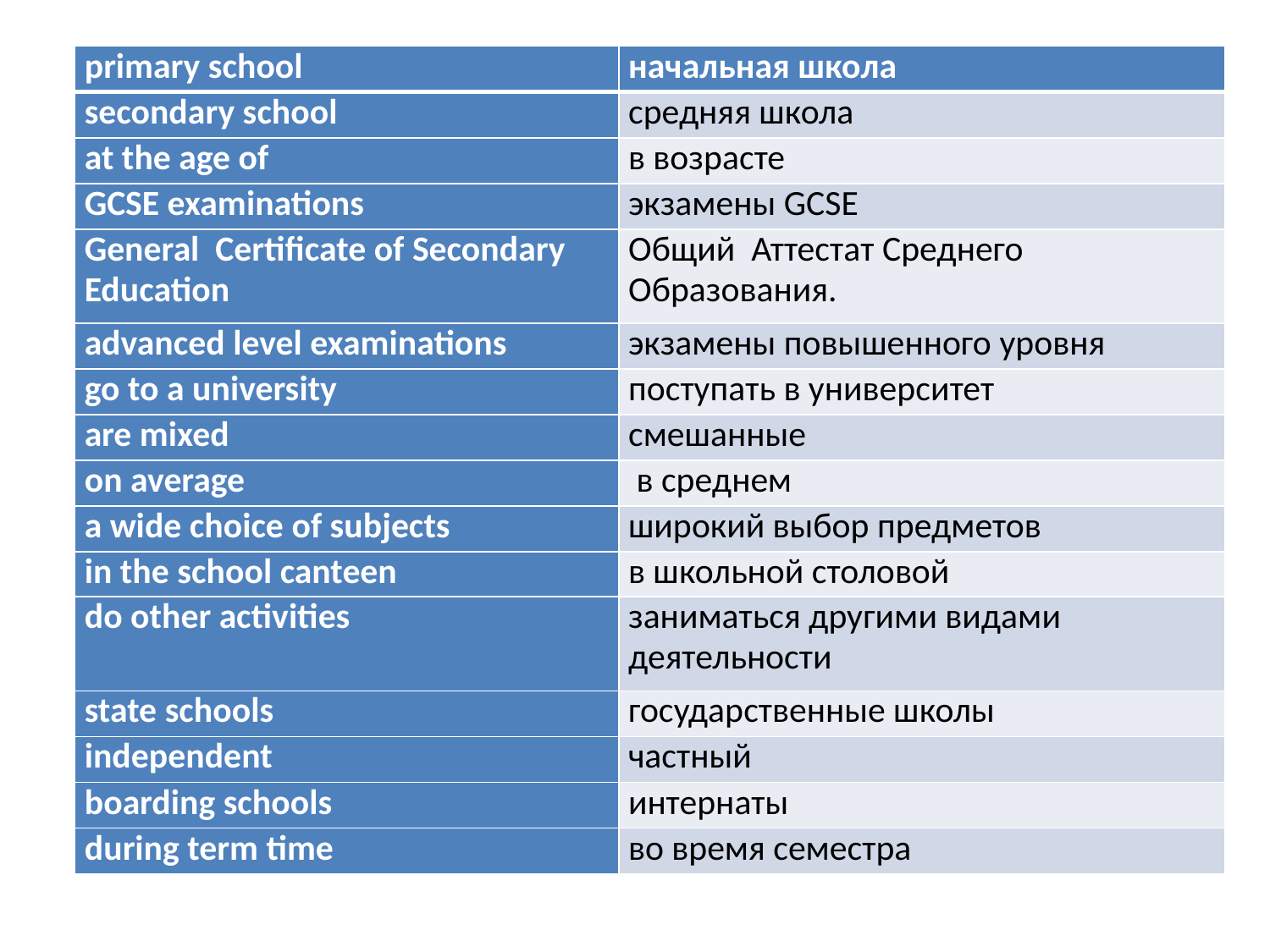

| primary school | начальная школа |
| --- | --- |
| secondary school | средняя школа |
| at the age of | в возрасте |
| GCSE examinations | экзамены GCSE |
| General  Certificate of Secondary Education | Общий  Аттестат Среднего Образования. |
| advanced level examinations | экзамены повышенного уровня |
| go to a university | поступать в университет |
| are mixed | смешанные |
| on average | в среднем |
| a wide choice of subjects | широкий выбор предметов |
| in the school canteen | в школьной столовой |
| do other activities | заниматься другими видами деятельности |
| state schools | государственные школы |
| independent | частный |
| boarding schools | интернаты |
| during term time | во время семестра |